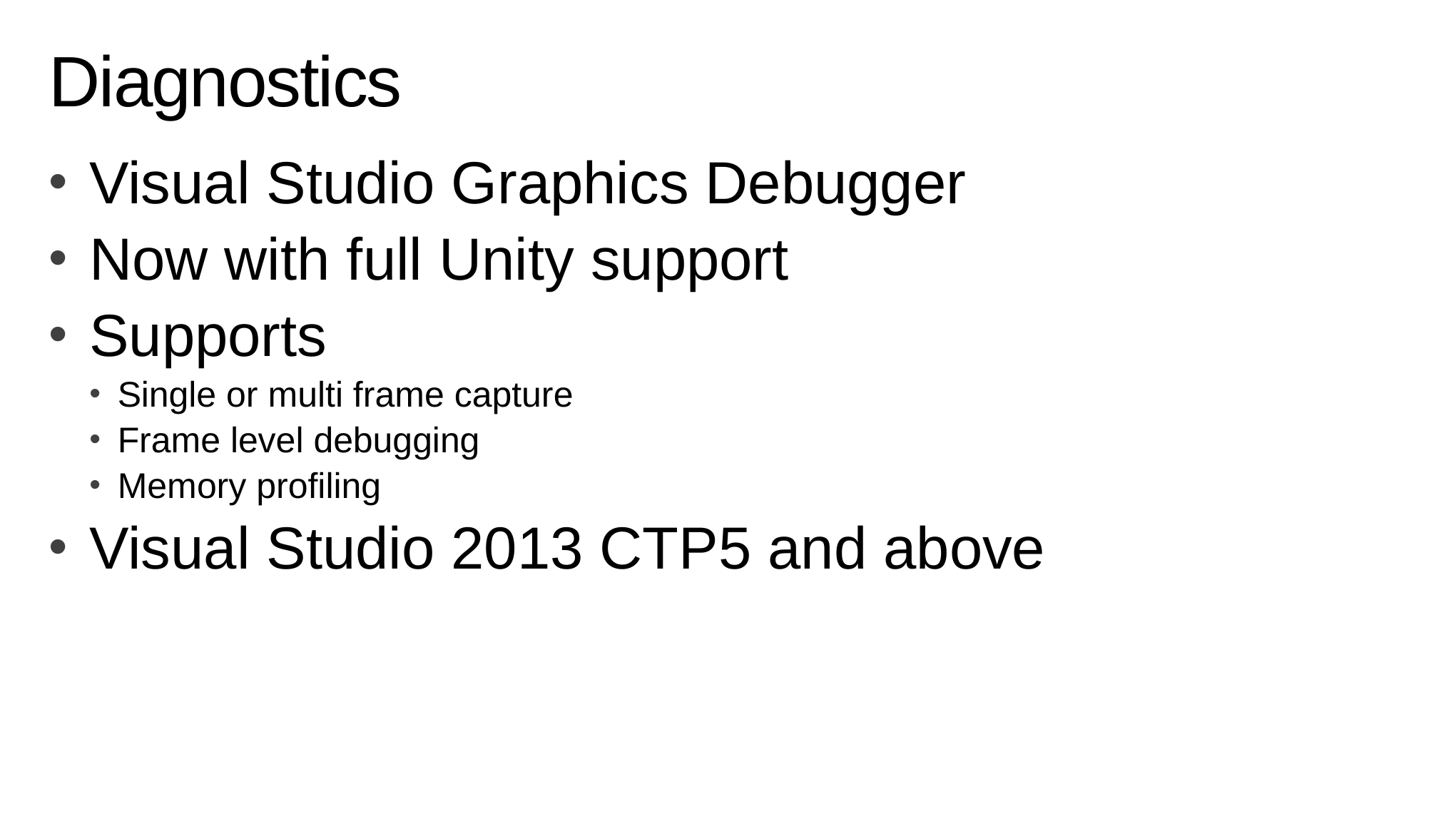

# Diagnostics
Visual Studio Graphics Debugger
Now with full Unity support
Supports
Single or multi frame capture
Frame level debugging
Memory profiling
Visual Studio 2013 CTP5 and above